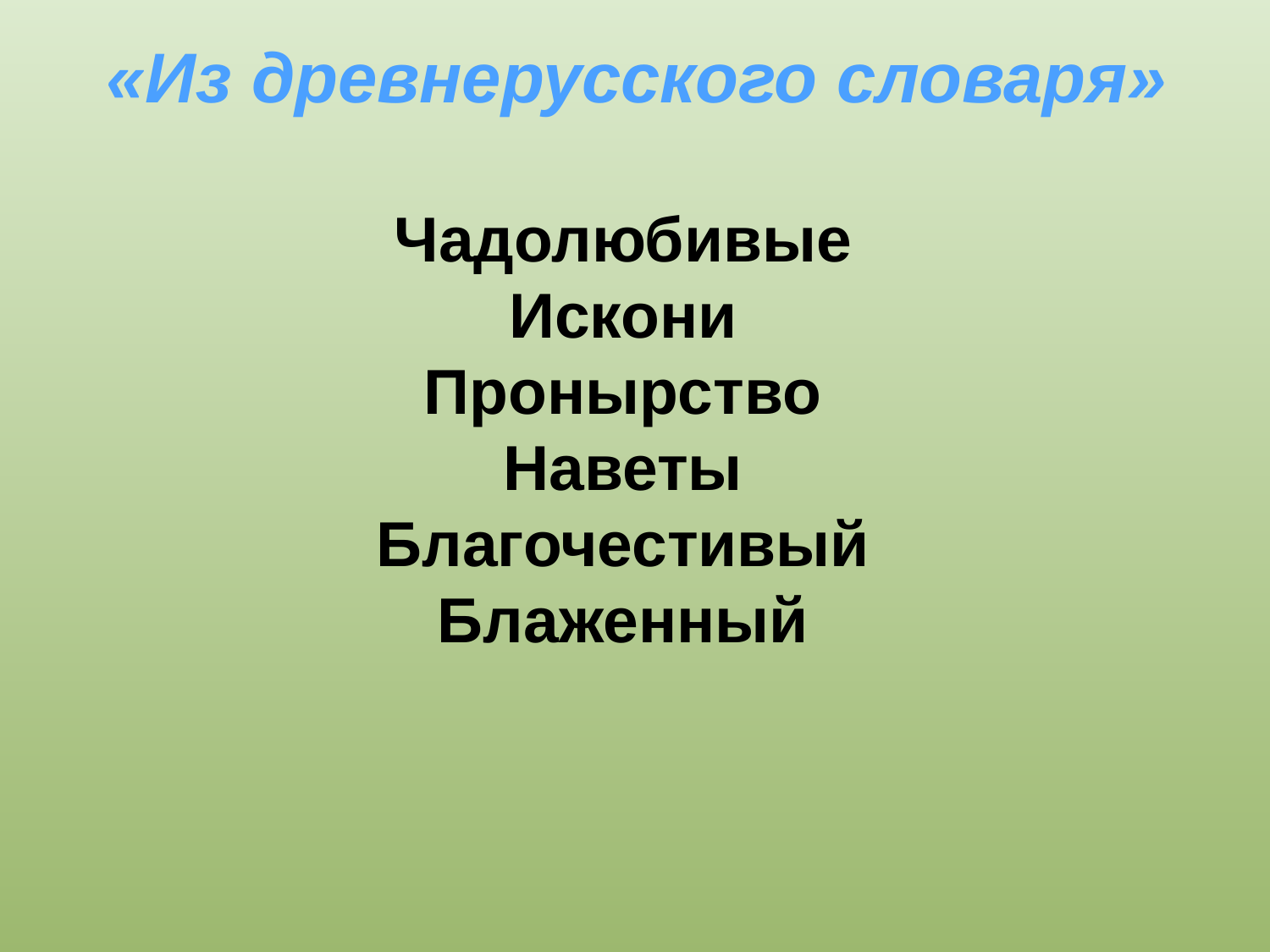

«Из древнерусского словаря»

Чадолюбивые
Искони
Пронырство
Наветы
Благочестивый
Блаженный